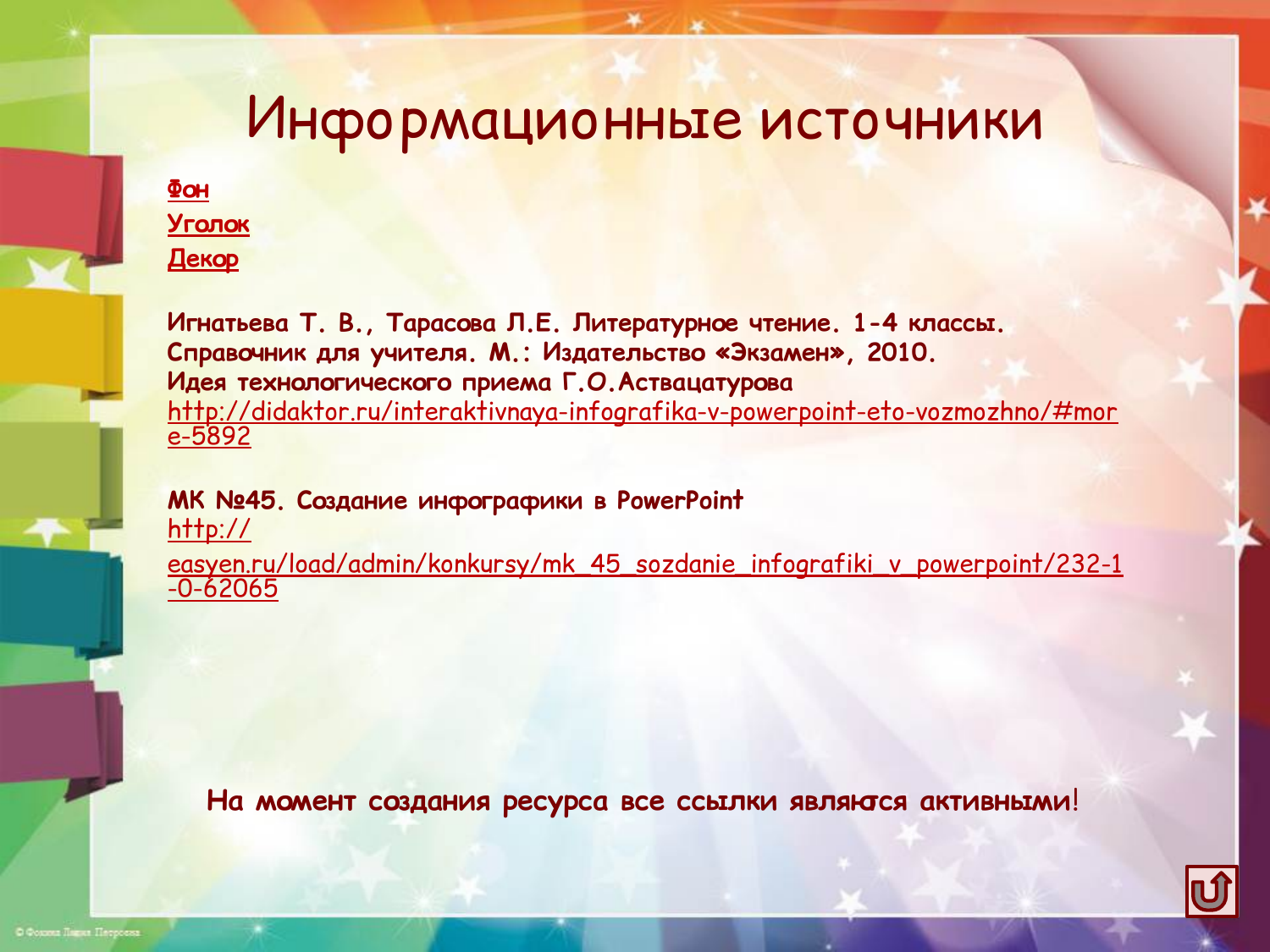

Информационные источники

Фон
Уголок
Декор

Игнатьева Т. В., Тарасова Л.Е. Литературное чтение. 1-4 классы. Справочник для учителя. М.: Издательство «Экзамен», 2010.
Идея технологического приема Г.О.Аствацатурова http://didaktor.ru/interaktivnaya-infografika-v-powerpoint-eto-vozmozhno/#more-5892
МК №45. Создание инфографики в PowerPoint
http://easyen.ru/load/admin/konkursy/mk_45_sozdanie_infografiki_v_powerpoint/232-1-0-62065
На момент создания ресурса все ссылки являются активными!